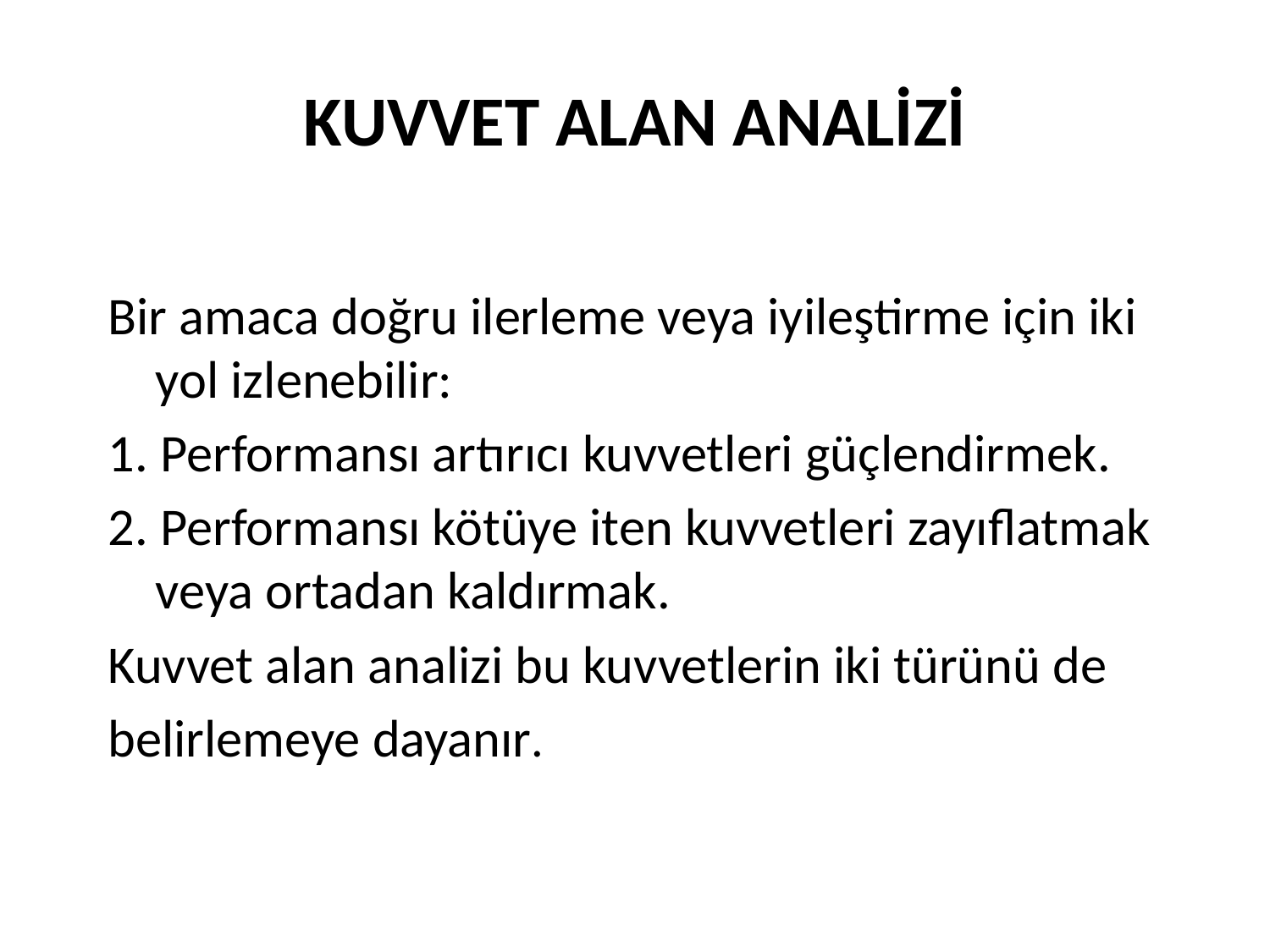

# KUVVET ALAN ANALİZİ
Bir amaca doğru ilerleme veya iyileştirme için iki yol izlenebilir:
1. Performansı artırıcı kuvvetleri güçlendirmek.
2. Performansı kötüye iten kuvvetleri zayıflatmak veya ortadan kaldırmak.
Kuvvet alan analizi bu kuvvetlerin iki türünü de
belirlemeye dayanır.